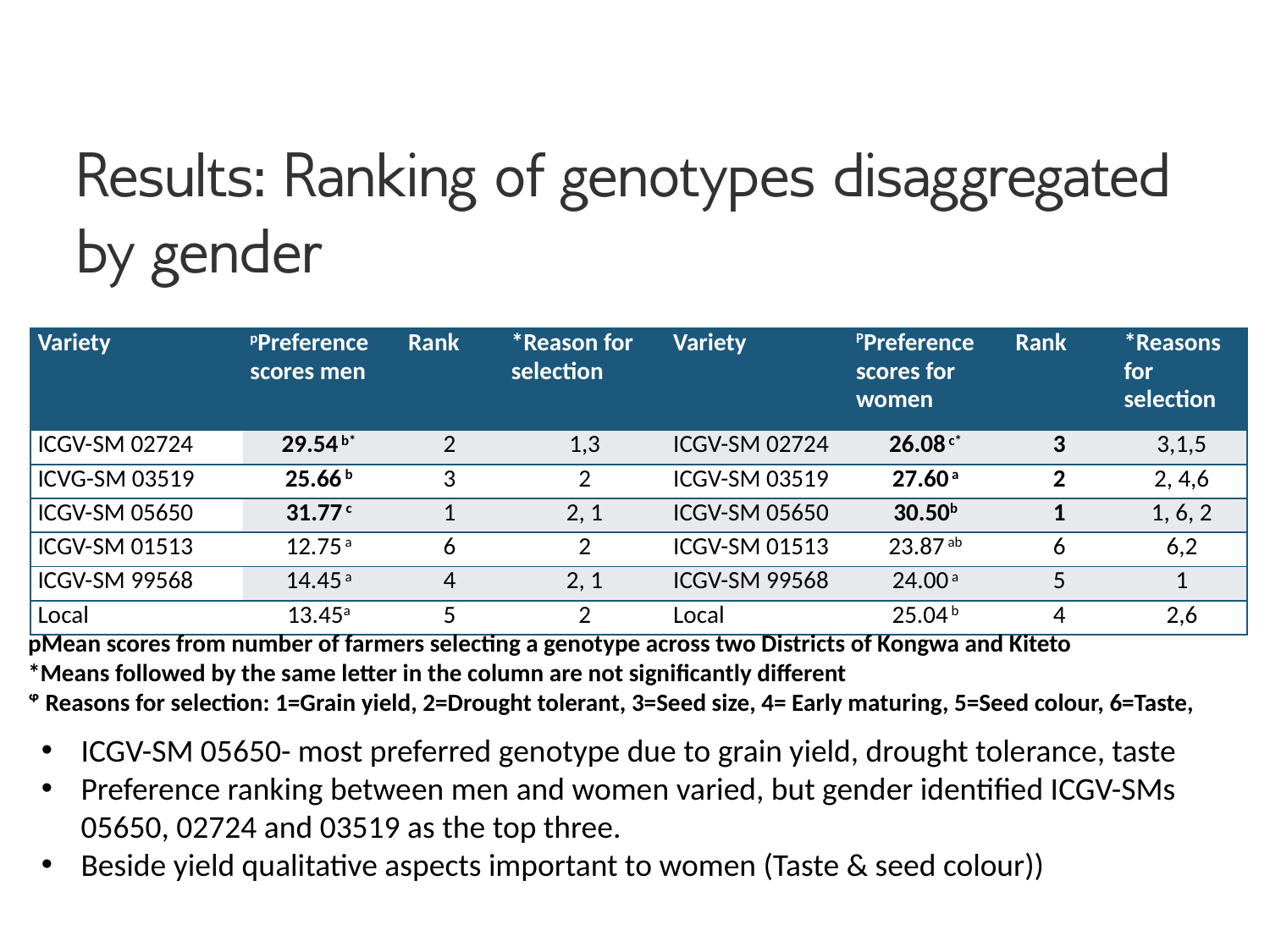

# Results: Ranking of genotypes disaggregated by gender
| Variety | pPreference scores men | Rank | \*Reason for selection | Variety | PPreference scores for women | Rank | \*Reasons for selection |
| --- | --- | --- | --- | --- | --- | --- | --- |
| ICGV-SM 02724 | 29.54 b\* | 2 | 1,3 | ICGV-SM 02724 | 26.08 c\* | 3 | 3,1,5 |
| ICVG-SM 03519 | 25.66 b | 3 | 2 | ICGV-SM 03519 | 27.60 a | 2 | 2, 4,6 |
| ICGV-SM 05650 | 31.77 c | 1 | 2, 1 | ICGV-SM 05650 | 30.50b | 1 | 1, 6, 2 |
| ICGV-SM 01513 | 12.75 a | 6 | 2 | ICGV-SM 01513 | 23.87 ab | 6 | 6,2 |
| ICGV-SM 99568 | 14.45 a | 4 | 2, 1 | ICGV-SM 99568 | 24.00 a | 5 | 1 |
| Local | 13.45a | 5 | 2 | Local | 25.04 b | 4 | 2,6 |
pMean scores from number of farmers selecting a genotype across two Districts of Kongwa and Kiteto
*Means followed by the same letter in the column are not significantly different
ᵠ Reasons for selection: 1=Grain yield, 2=Drought tolerant, 3=Seed size, 4= Early maturing, 5=Seed colour, 6=Taste,
ICGV-SM 05650- most preferred genotype due to grain yield, drought tolerance, taste
Preference ranking between men and women varied, but gender identified ICGV-SMs 05650, 02724 and 03519 as the top three.
Beside yield qualitative aspects important to women (Taste & seed colour))